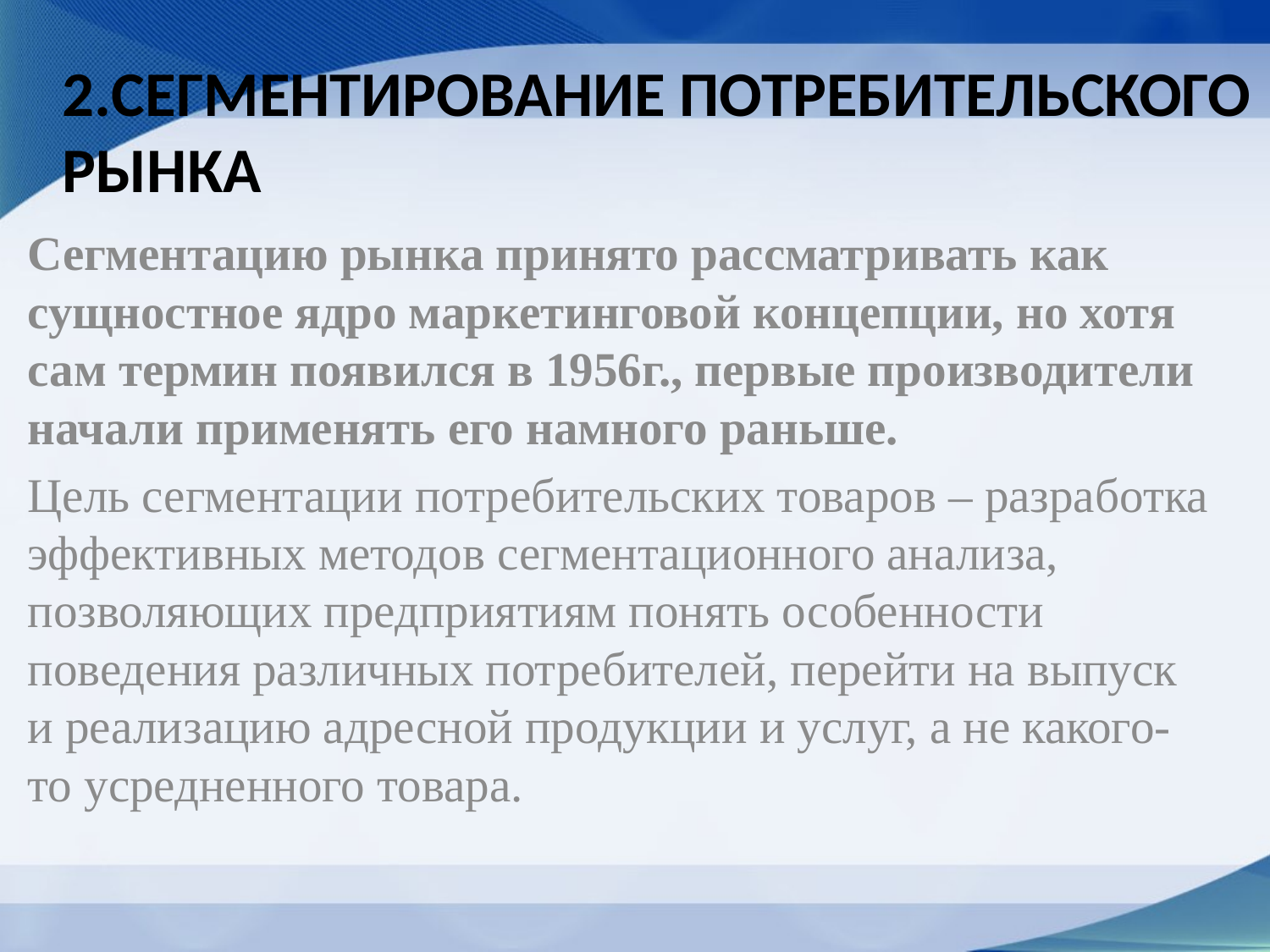

# 2.Сегментирование потребительского рынка
Сегментацию рынка принято рассматривать как сущностное ядро маркетинговой концепции, но хотя сам термин появился в 1956г., первые производители начали применять его намного раньше.
Цель сегментации потребительских товаров – разработка эффективных методов сегментационного анализа, позволяющих предприятиям понять особенности поведения различных потребителей, перейти на выпуск и реализацию адресной продукции и услуг, а не какого-то усредненного товара.